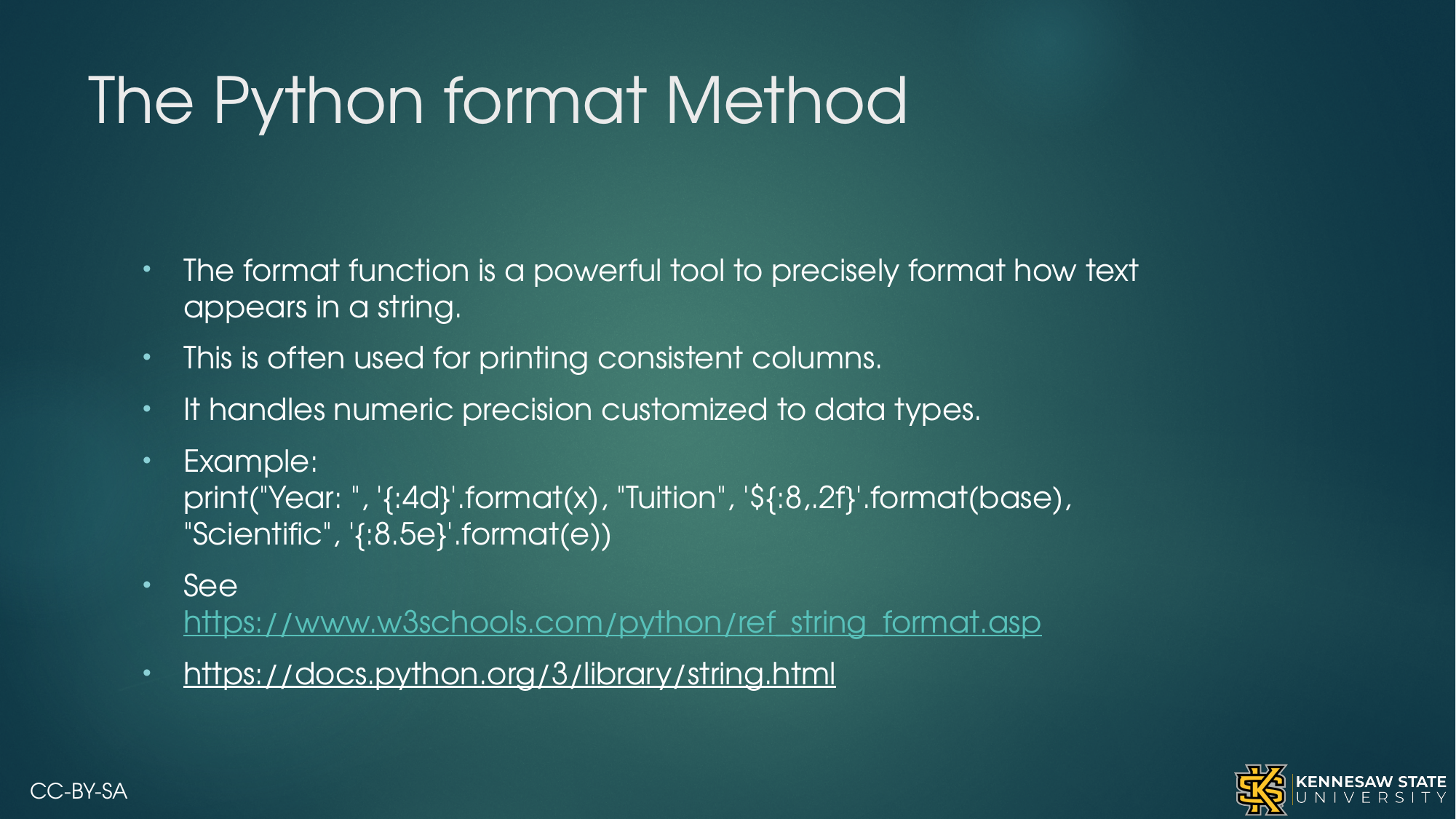

# The Python format Method
The format function is a powerful tool to precisely format how text appears in a string.
This is often used for printing consistent columns.
It handles numeric precision customized to data types.
Example:
print("Year: ", '{:4d}'.format(x), "Tuition", '${:8,.2f}'.format(base), "Scientific", '{:8.5e}'.format(e))
See
https://www.w3schools.com/python/ref_string_format.asp
https://docs.python.org/3/library/string.html